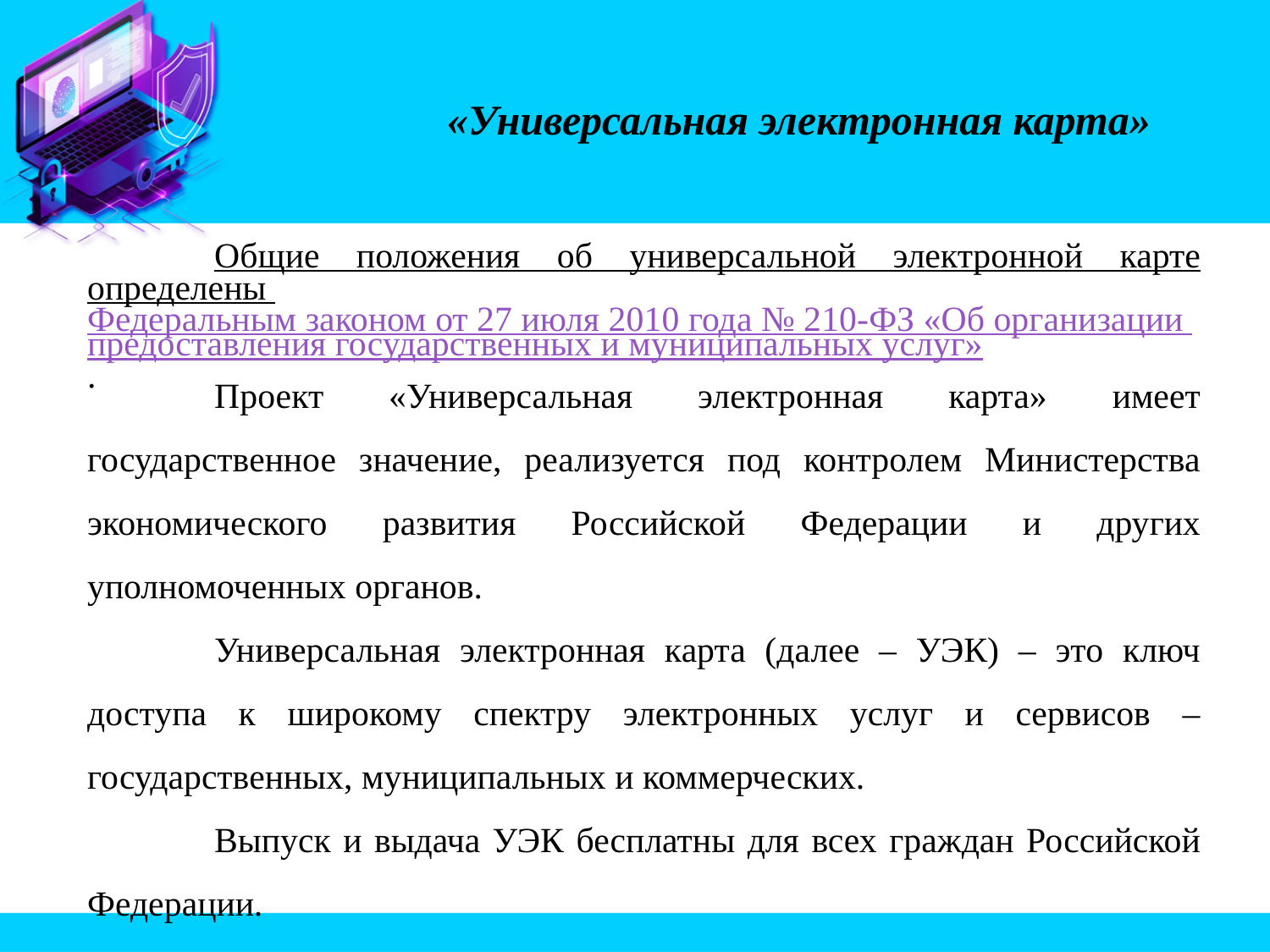

«Универсальная электронная карта»
	Общие положения об универсальной электронной карте определены Федеральным законом от 27 июля 2010 года № 210-ФЗ «Об организации предоставления государственных и муниципальных услуг».
	Проект «Универсальная электронная карта» имеет государственное значение, реализуется под контролем Министерства экономического развития Российской Федерации и других уполномоченных органов.
	Универсальная электронная карта (далее – УЭК) – это ключ доступа к широкому спектру электронных услуг и сервисов – государственных, муниципальных и коммерческих.
	Выпуск и выдача УЭК бесплатны для всех граждан Российской Федерации.